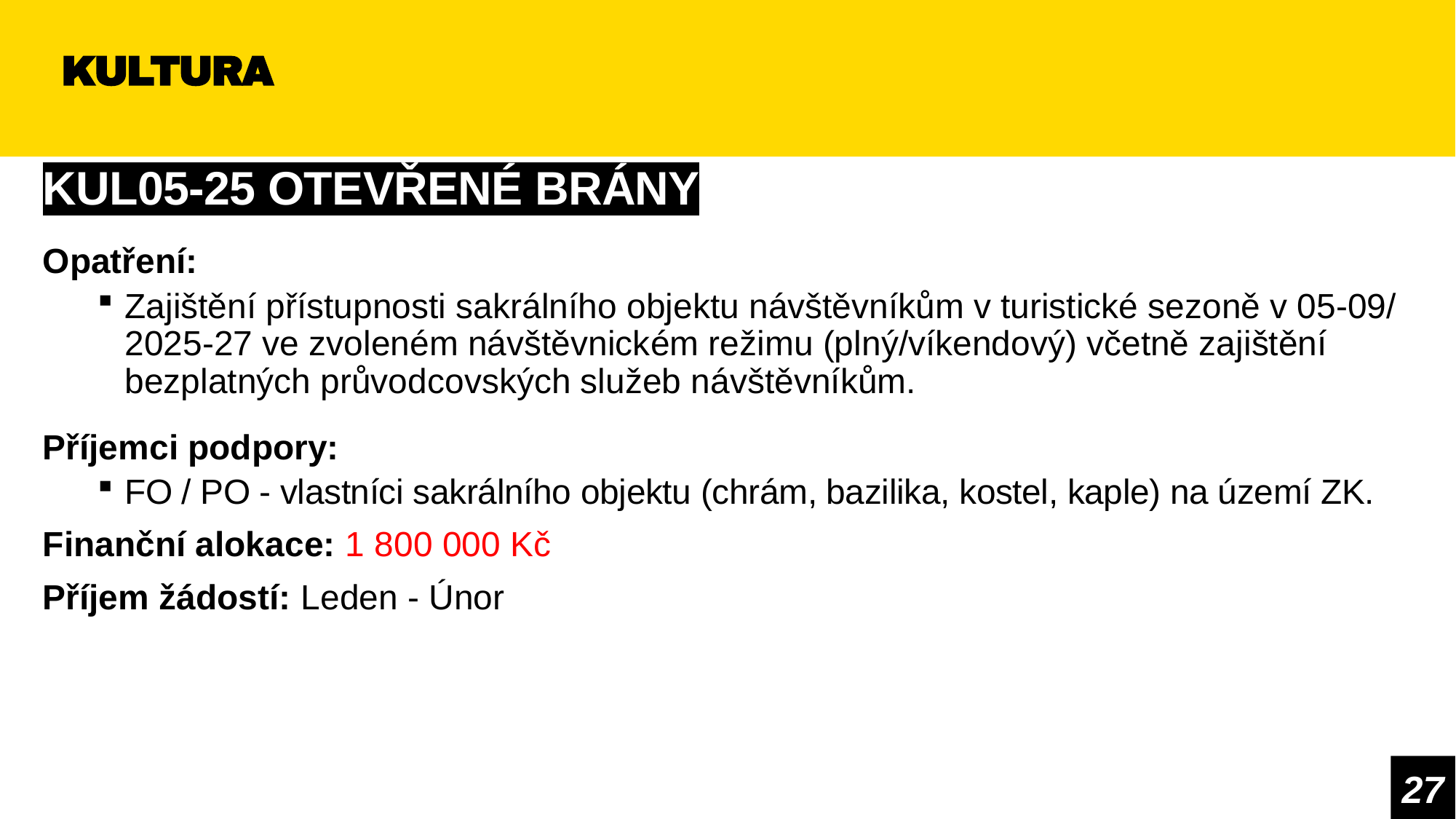

# KULTURA
KUL05-25 OTEVŘENÉ BRÁNY
Opatření:
Zajištění přístupnosti sakrálního objektu návštěvníkům v turistické sezoně v 05-09/ 2025-27 ve zvoleném návštěvnickém režimu (plný/víkendový) včetně zajištění bezplatných průvodcovských služeb návštěvníkům.
Příjemci podpory:
FO / PO - vlastníci sakrálního objektu (chrám, bazilika, kostel, kaple) na území ZK.
Finanční alokace: 1 800 000 Kč
Příjem žádostí: Leden - Únor

27